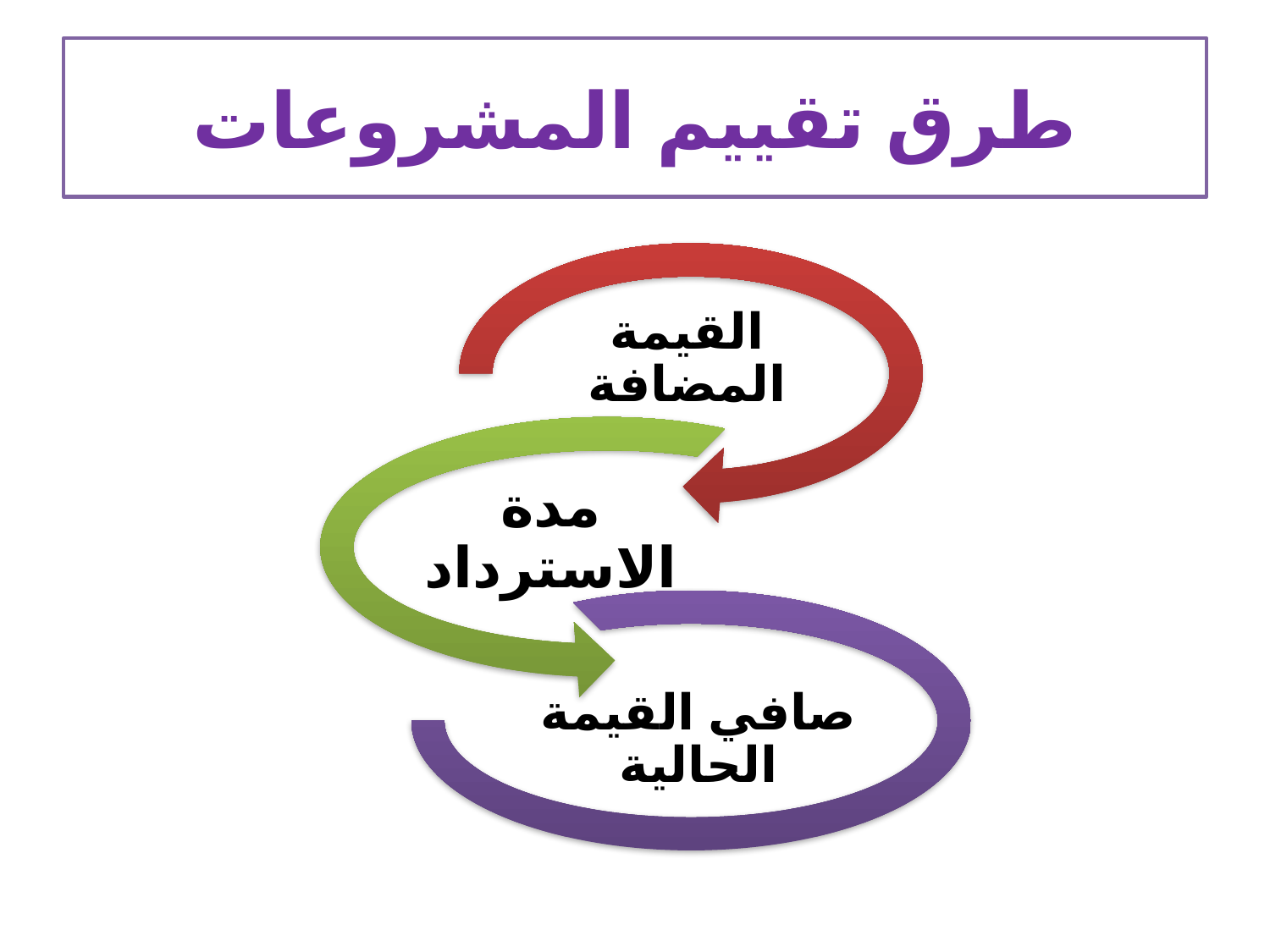

# طرق تقييم المشروعات
القيمة المضافة
مدة الاسترداد
صافي القيمة الحالية